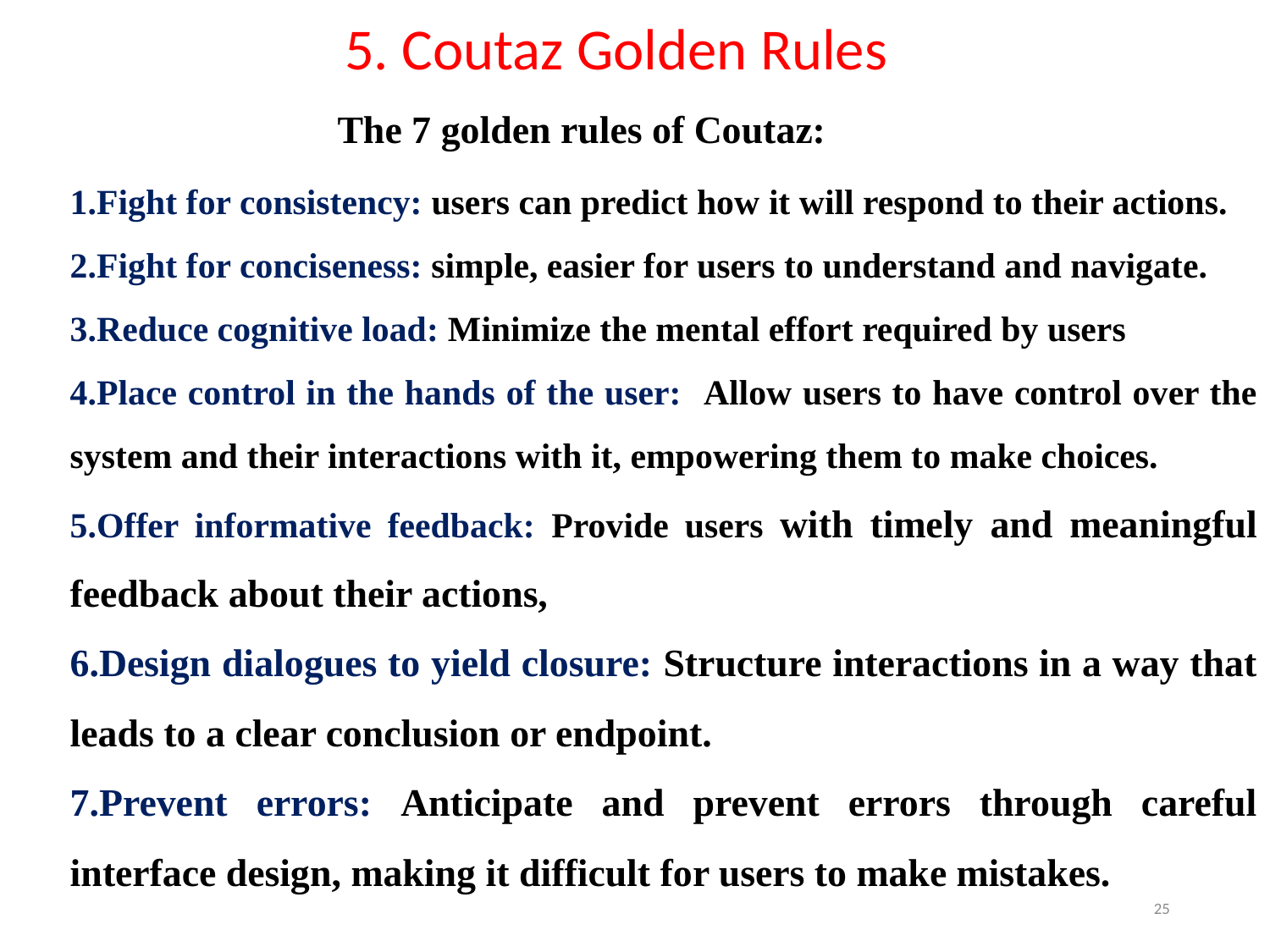

# 5. Coutaz Golden Rules
The 7 golden rules of Coutaz:

Fight for consistency: users can predict how it will respond to their actions.
Fight for conciseness: simple, easier for users to understand and navigate.
Reduce cognitive load: Minimize the mental effort required by users
Place control in the hands of the user:  Allow users to have control over the system and their interactions with it, empowering them to make choices.
Offer informative feedback: Provide users with timely and meaningful feedback about their actions,
Design dialogues to yield closure: Structure interactions in a way that leads to a clear conclusion or endpoint.
Prevent errors: Anticipate and prevent errors through careful interface design, making it difficult for users to make mistakes.
25